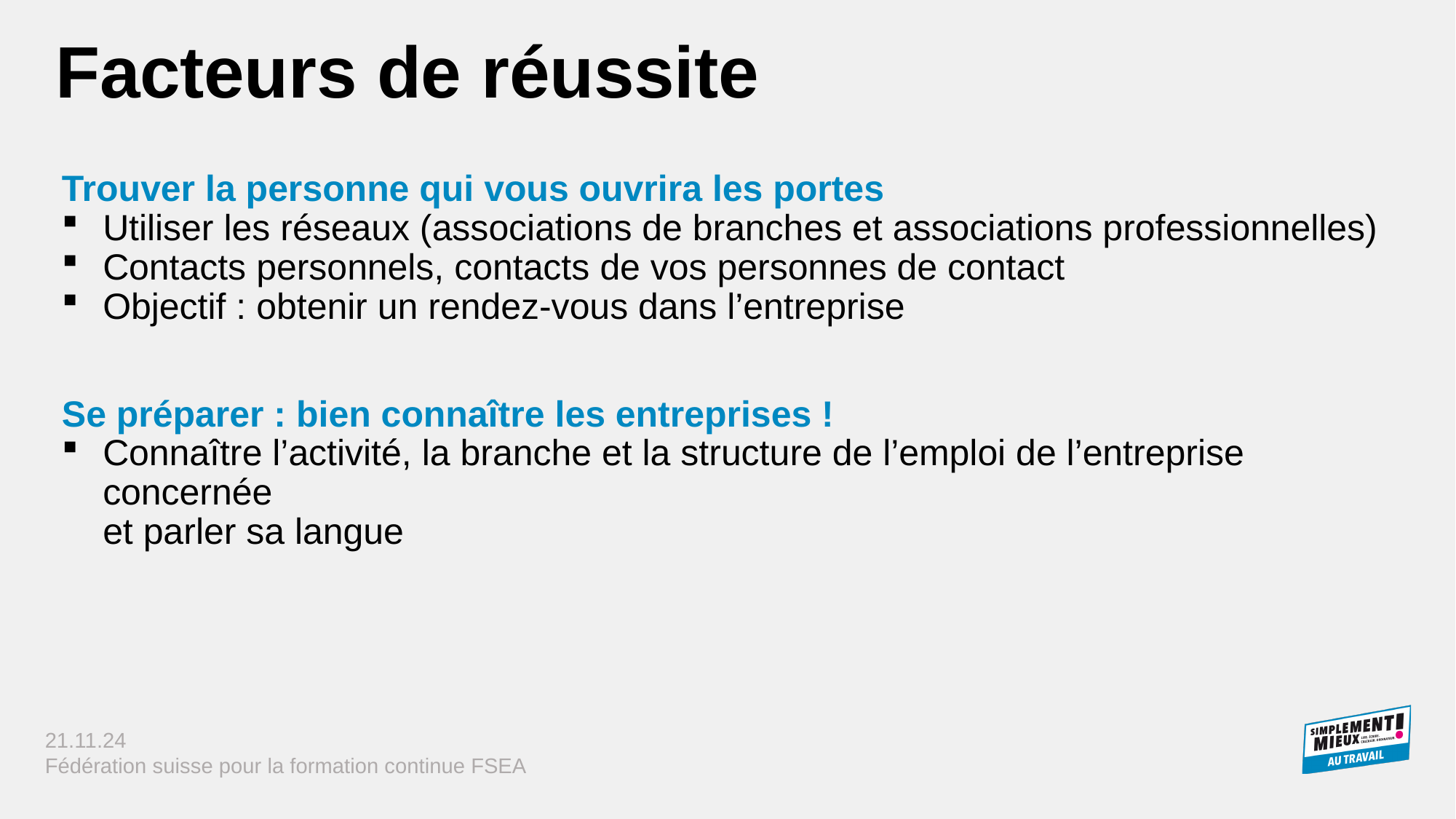

Facteurs de réussite
Trouver la personne qui vous ouvrira les portes
Utiliser les réseaux (associations de branches et associations professionnelles)
Contacts personnels, contacts de vos personnes de contact
Objectif : obtenir un rendez-vous dans l’entreprise

Se préparer : bien connaître les entreprises !
Connaître l’activité, la branche et la structure de l’emploi de l’entreprise concernée
et parler sa langue